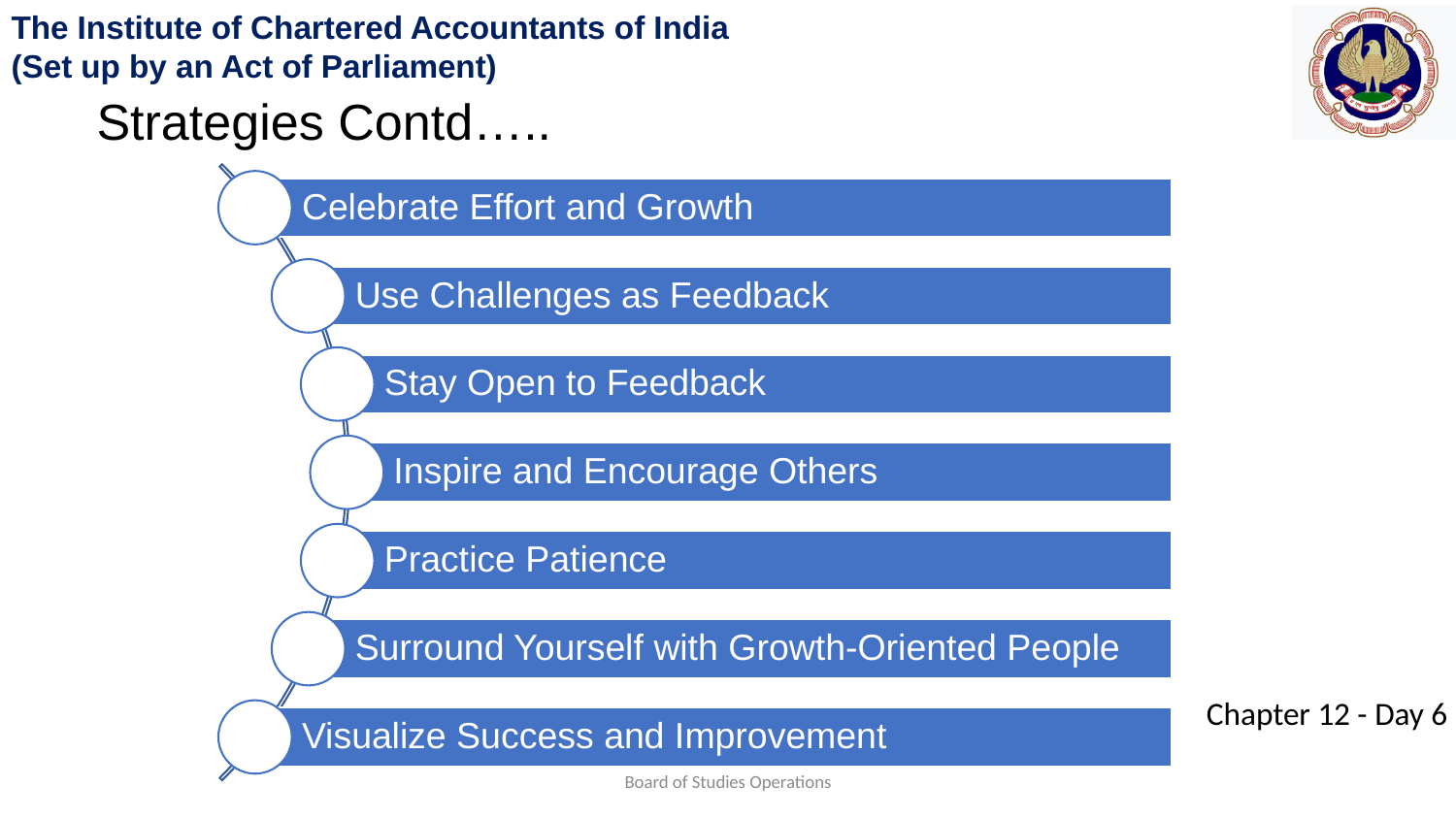

Strategies Contd…..
Celebrate Effort and Growth
Use Challenges as Feedback
Stay Open to Feedback
Inspire and Encourage Others
Practice Patience
Surround Yourself with Growth-Oriented People
Visualize Success and Improvement
Board of Studies Operations